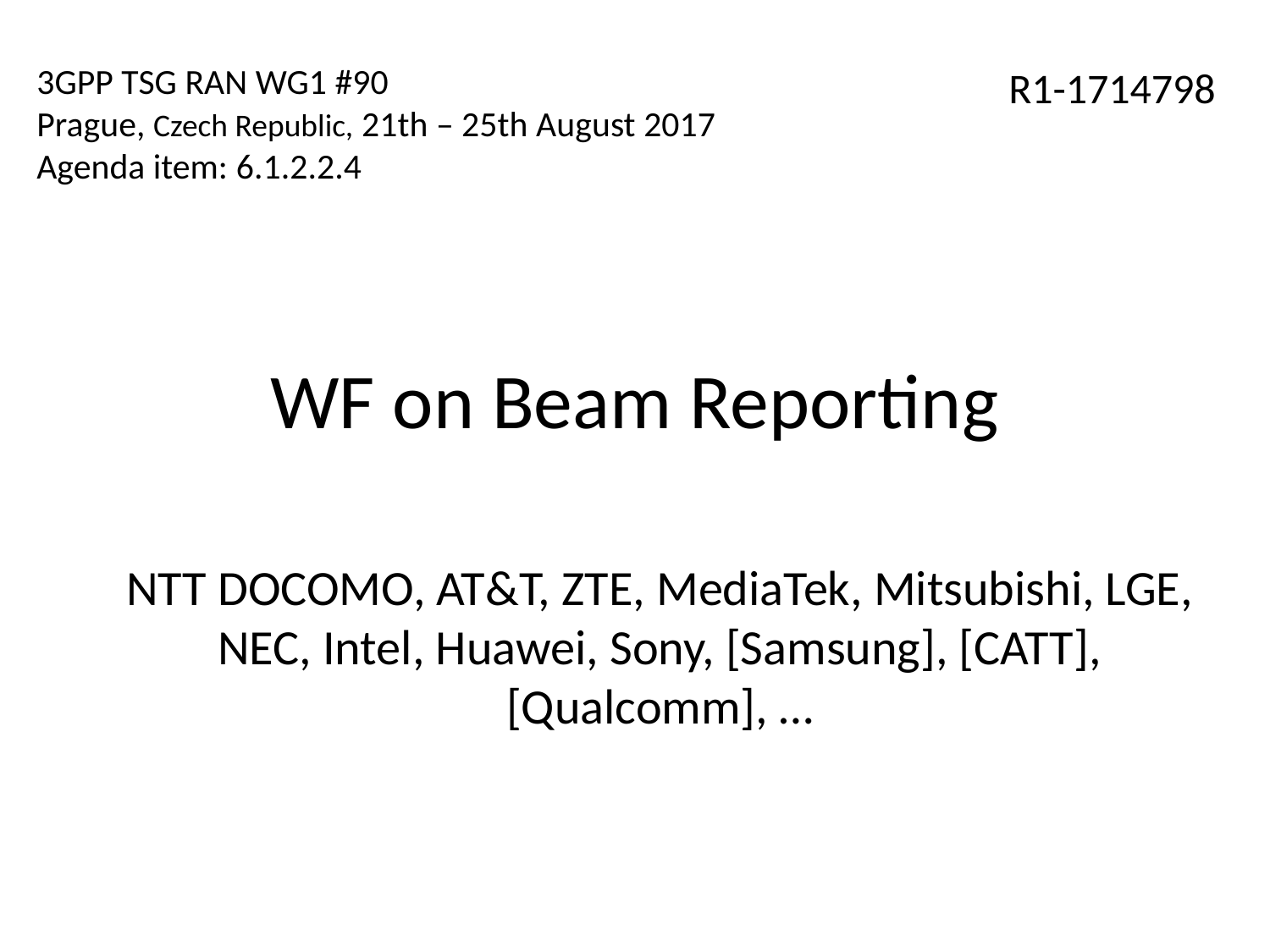

3GPP TSG RAN WG1 #90
Prague, Czech Republic, 21th – 25th August 2017
Agenda item: 6.1.2.2.4
R1-1714798
# WF on Beam Reporting
NTT DOCOMO, AT&T, ZTE, MediaTek, Mitsubishi, LGE, NEC, Intel, Huawei, Sony, [Samsung], [CATT], [Qualcomm], …